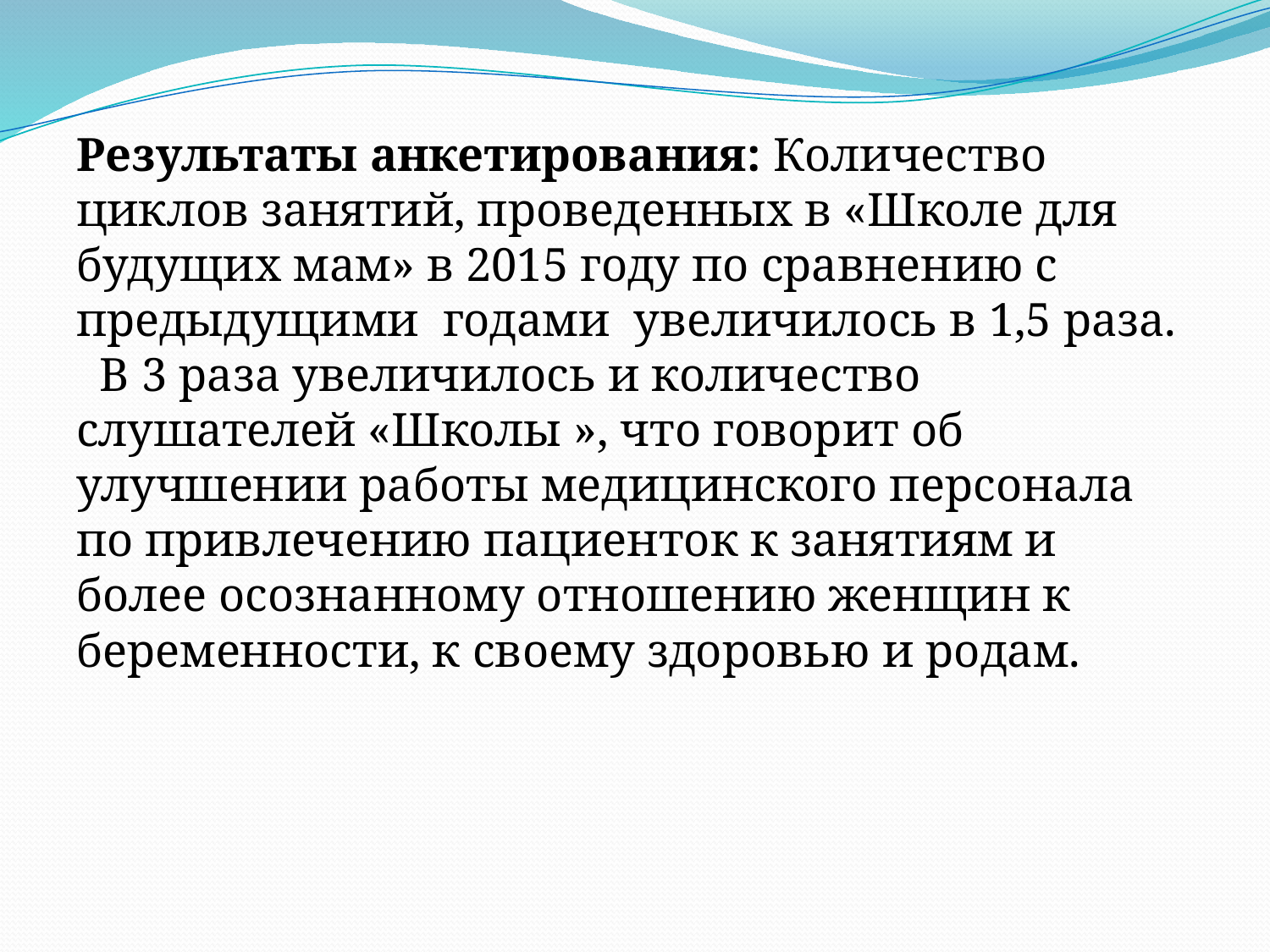

Результаты анкетирования: Количество циклов занятий, проведенных в «Школе для будущих мам» в 2015 году по сравнению с  предыдущими  годами  увеличилось в 1,5 раза.    В 3 раза увеличилось и количество слушателей «Школы », что говорит об улучшении работы медицинского персонала по привлечению пациенток к занятиям и более осознанному отношению женщин к беременности, к своему здоровью и родам.